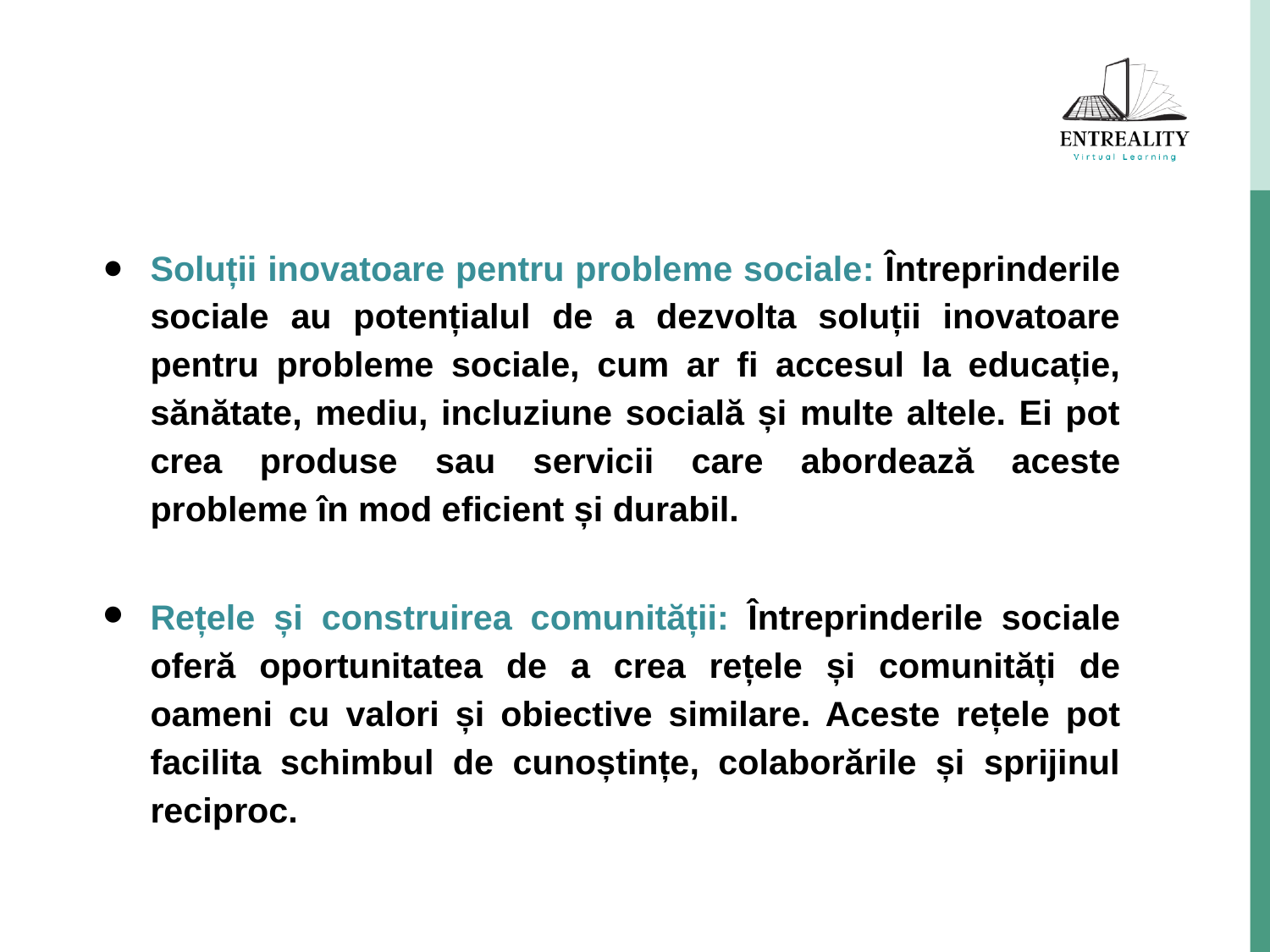

#
Soluții inovatoare pentru probleme sociale: Întreprinderile sociale au potențialul de a dezvolta soluții inovatoare pentru probleme sociale, cum ar fi accesul la educație, sănătate, mediu, incluziune socială și multe altele. Ei pot crea produse sau servicii care abordează aceste probleme în mod eficient și durabil.

Rețele și construirea comunității: Întreprinderile sociale oferă oportunitatea de a crea rețele și comunități de oameni cu valori și obiective similare. Aceste rețele pot facilita schimbul de cunoștințe, colaborările și sprijinul reciproc.